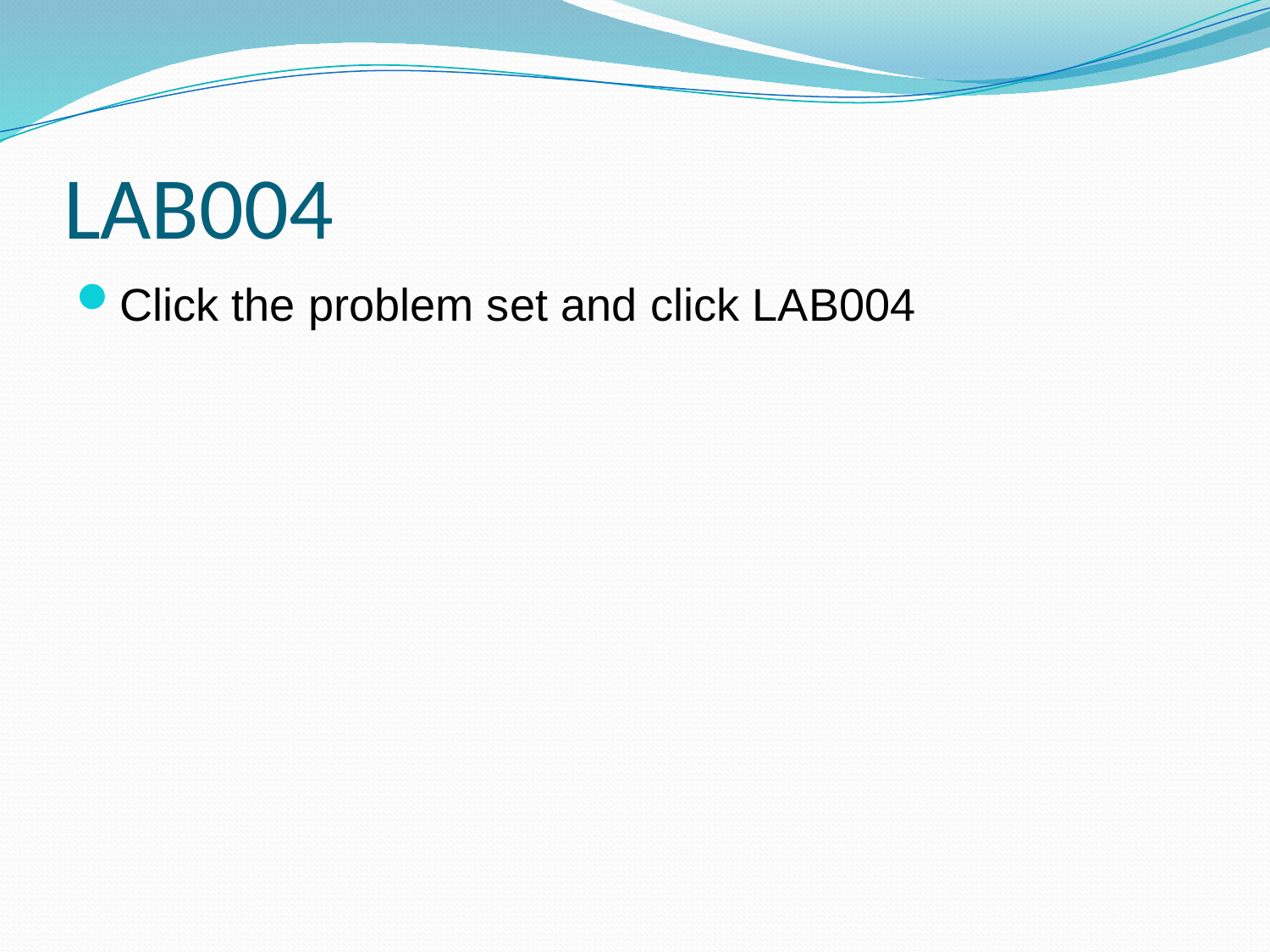

# LAB004
Click the problem set and click LAB004